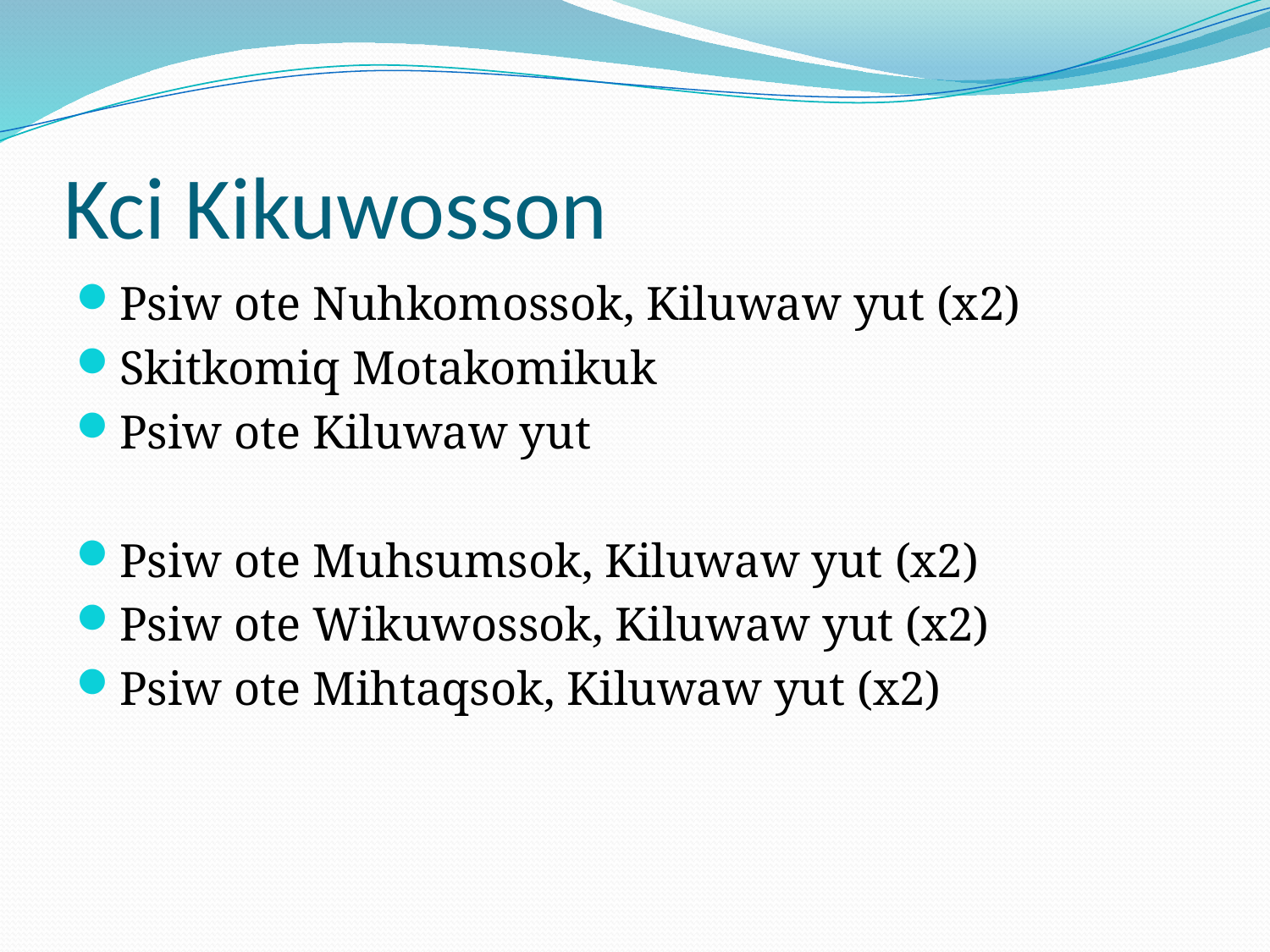

# Kci Kikuwosson
Psiw ote Nuhkomossok, Kiluwaw yut (x2)
Skitkomiq Motakomikuk
Psiw ote Kiluwaw yut

Psiw ote Muhsumsok, Kiluwaw yut (x2)
Psiw ote Wikuwossok, Kiluwaw yut (x2)
Psiw ote Mihtaqsok, Kiluwaw yut (x2)